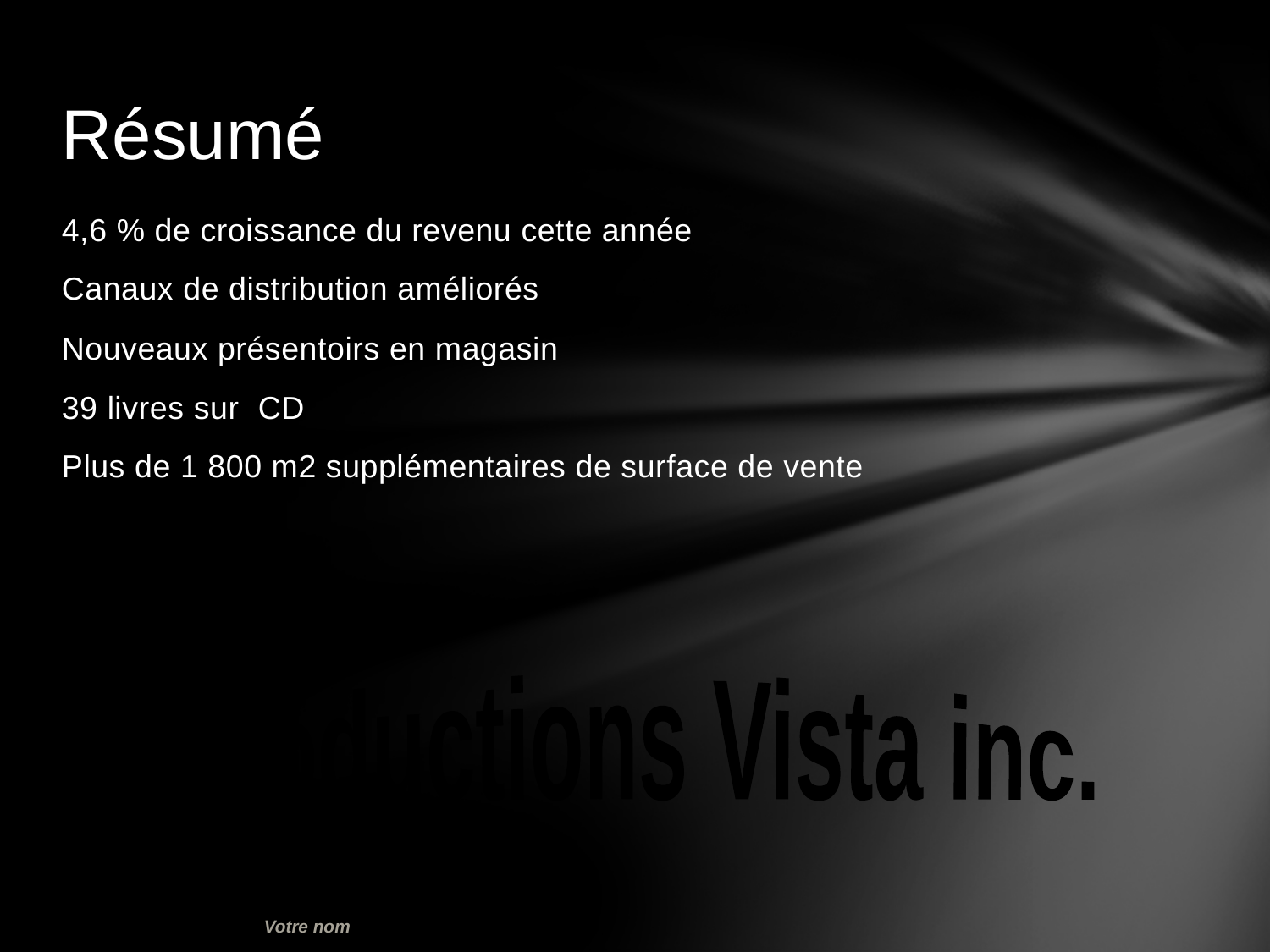

# Résumé
4,6 % de croissance du revenu cette année
Canaux de distribution améliorés
Nouveaux présentoirs en magasin
39 livres sur  CD
Plus de 1 800 m2 supplémentaires de surface de vente
Productions Vista inc.
Votre nom